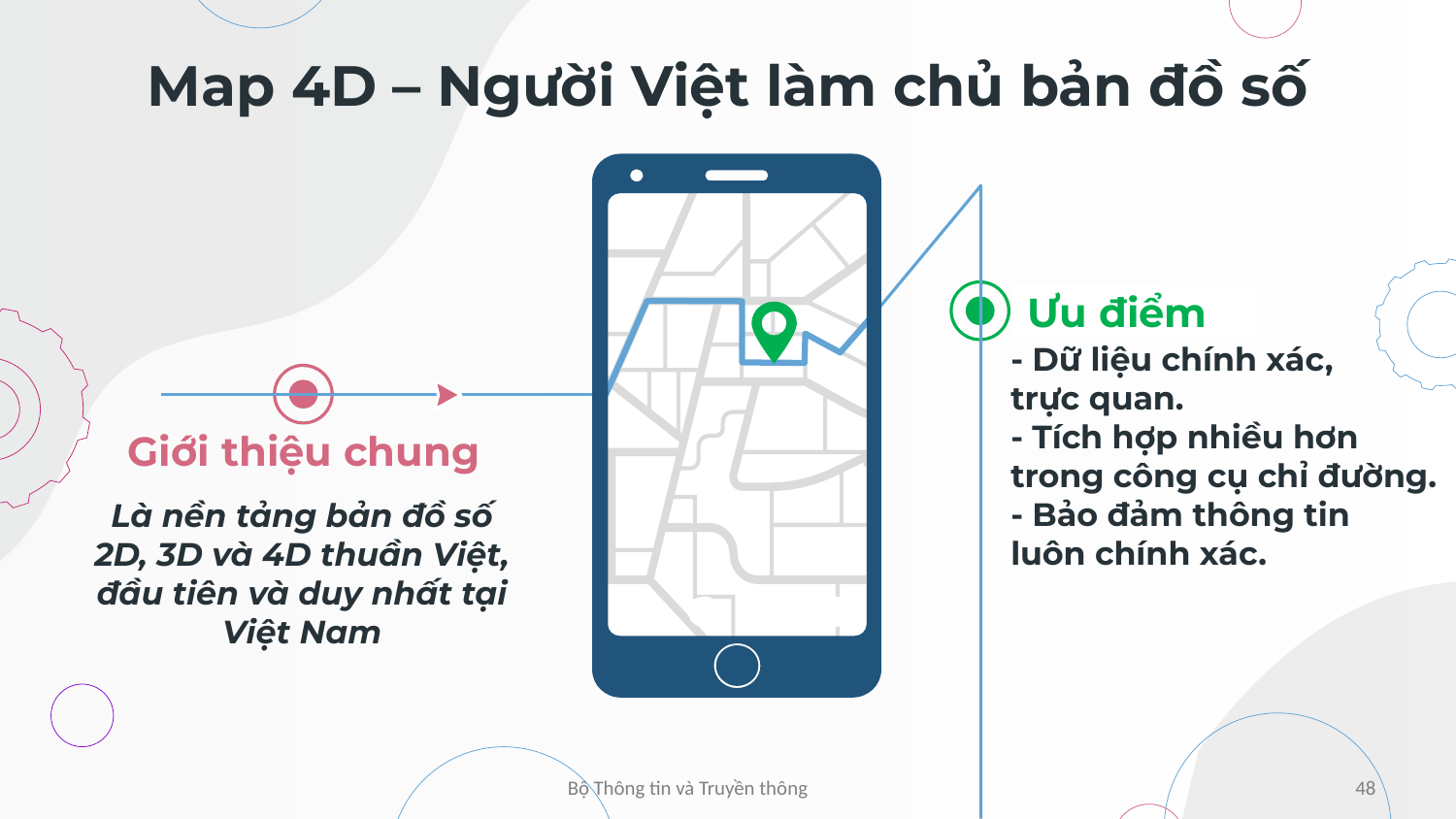

# Map 4D – Người Việt làm chủ bản đồ số

Ưu điểm
- Dữ liệu chính xác,     trực quan.
- Tích hợp nhiều hơn trong công cụ chỉ đường.
- Bảo đảm thông tin   luôn chính xác.

Giới thiệu chung
Là nền tảng bản đồ số 2D, 3D và 4D thuần Việt, đầu tiên và duy nhất tại Việt Nam
48
Bộ Thông tin và Truyền thông